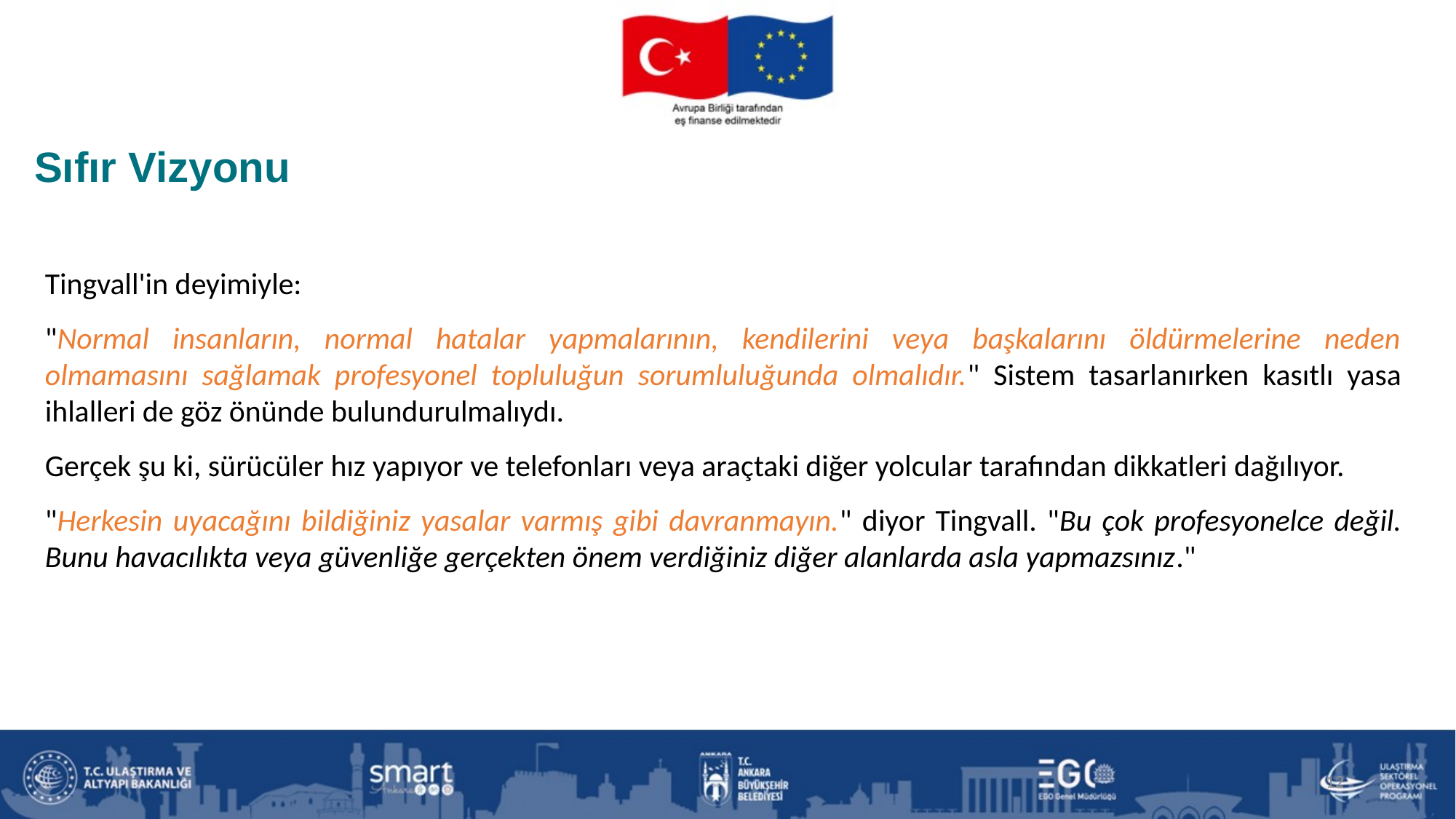

Sıfır Vizyonu

Tingvall'in deyimiyle:
"Normal insanların, normal hatalar yapmalarının, kendilerini veya başkalarını öldürmelerine neden olmamasını sağlamak profesyonel topluluğun sorumluluğunda olmalıdır." Sistem tasarlanırken kasıtlı yasa ihlalleri de göz önünde bulundurulmalıydı.
Gerçek şu ki, sürücüler hız yapıyor ve telefonları veya araçtaki diğer yolcular tarafından dikkatleri dağılıyor.
"Herkesin uyacağını bildiğiniz yasalar varmış gibi davranmayın." diyor Tingvall. "Bu çok profesyonelce değil. Bunu havacılıkta veya güvenliğe gerçekten önem verdiğiniz diğer alanlarda asla yapmazsınız."

12